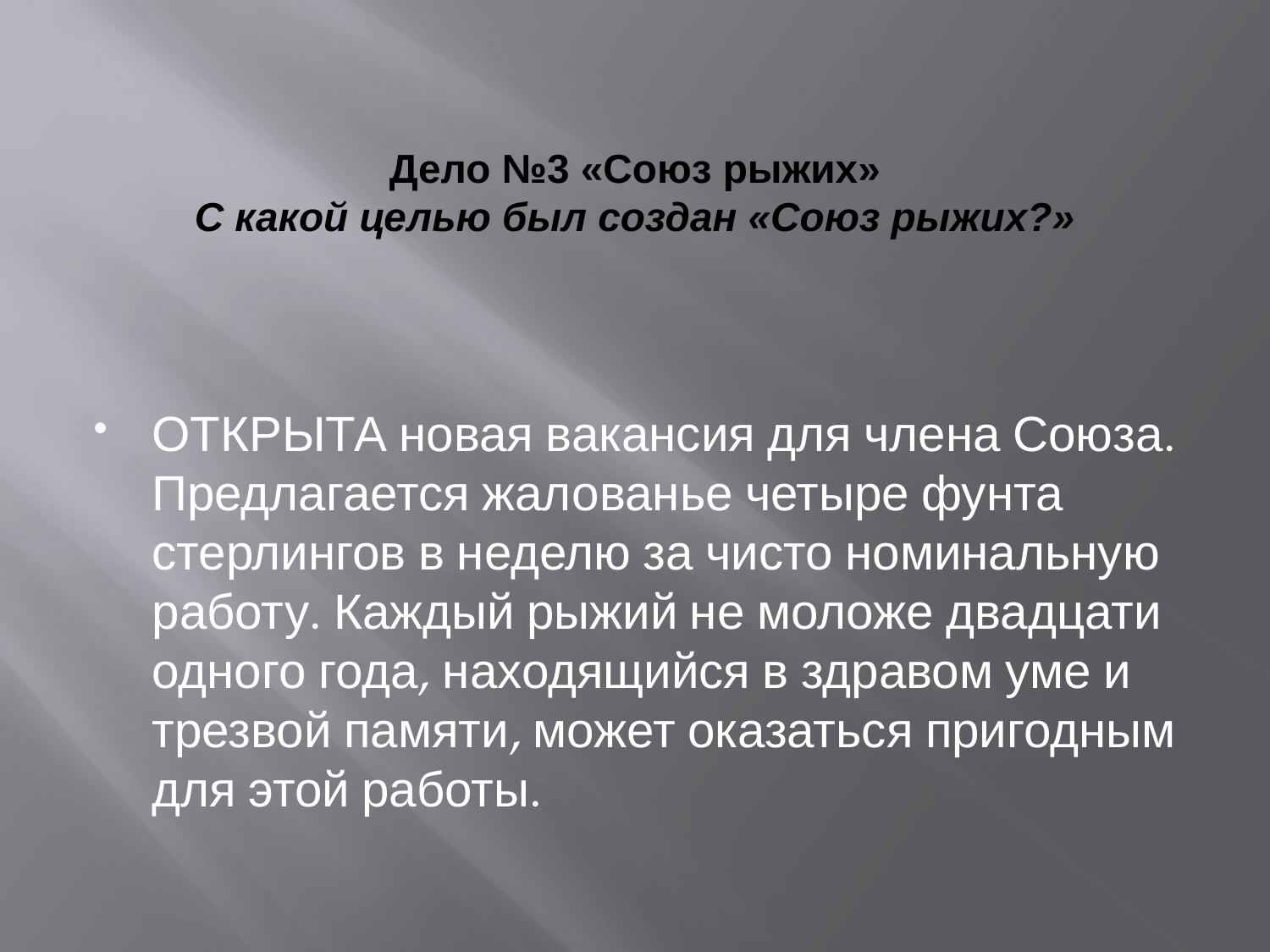

# Дело №3 «Союз рыжих» С какой целью был создан «Союз рыжих?»
ОТКРЫТА новая вакансия для члена Союза. Предлагается жалованье четыре фунта стерлингов в неделю за чисто номинальную работу. Каждый рыжий не моложе двадцати одного года, находящийся в здравом уме и трезвой памяти, может оказаться пригодным для этой работы.